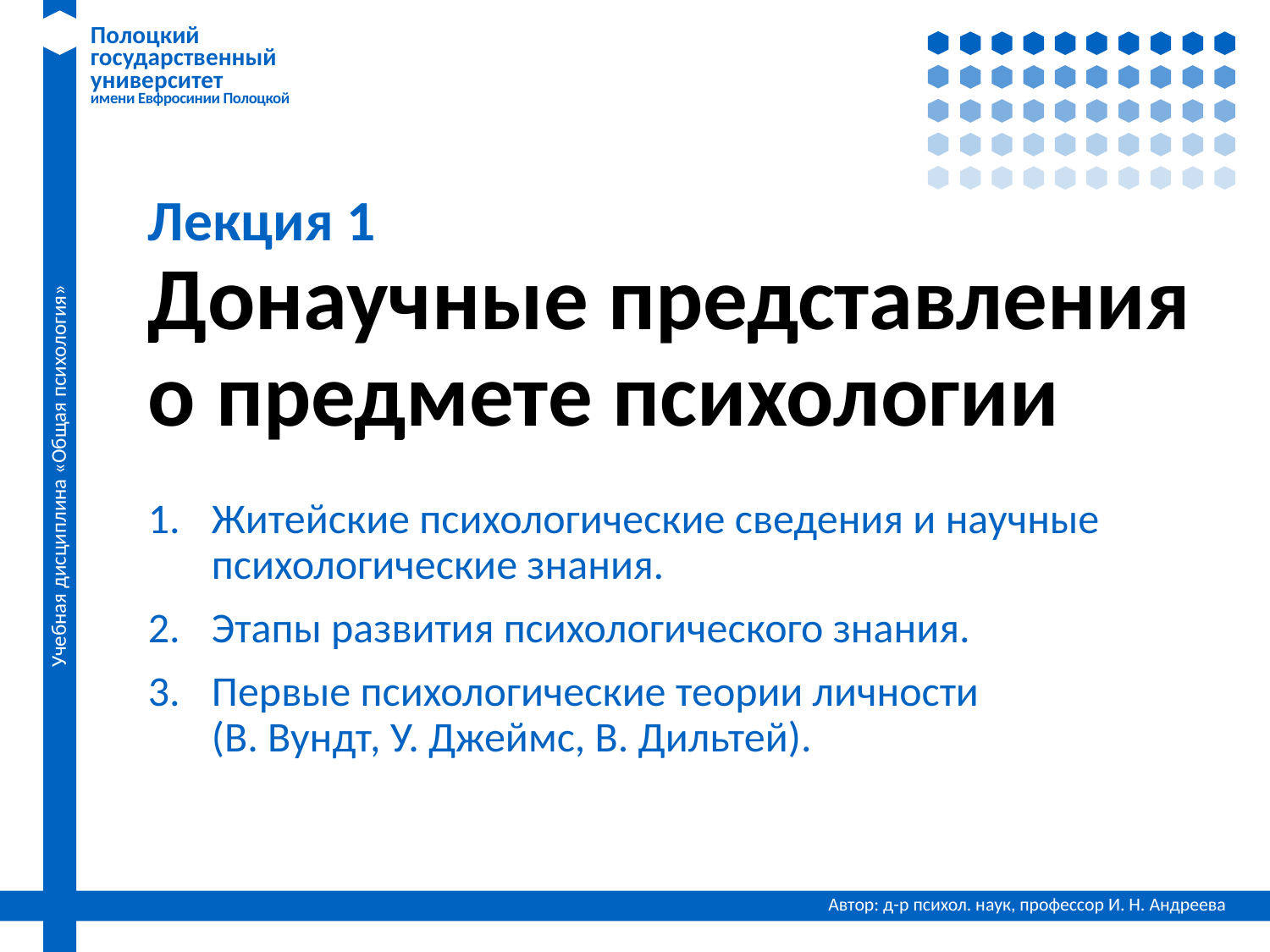

# Лекция 1 Донаучные представления о предмете психологии
Житейские психологические сведения и научные психологические знания.
Этапы развития психологического знания.
Первые психологические теории личности
(В. Вундт, У. Джеймс, В. Дильтей).